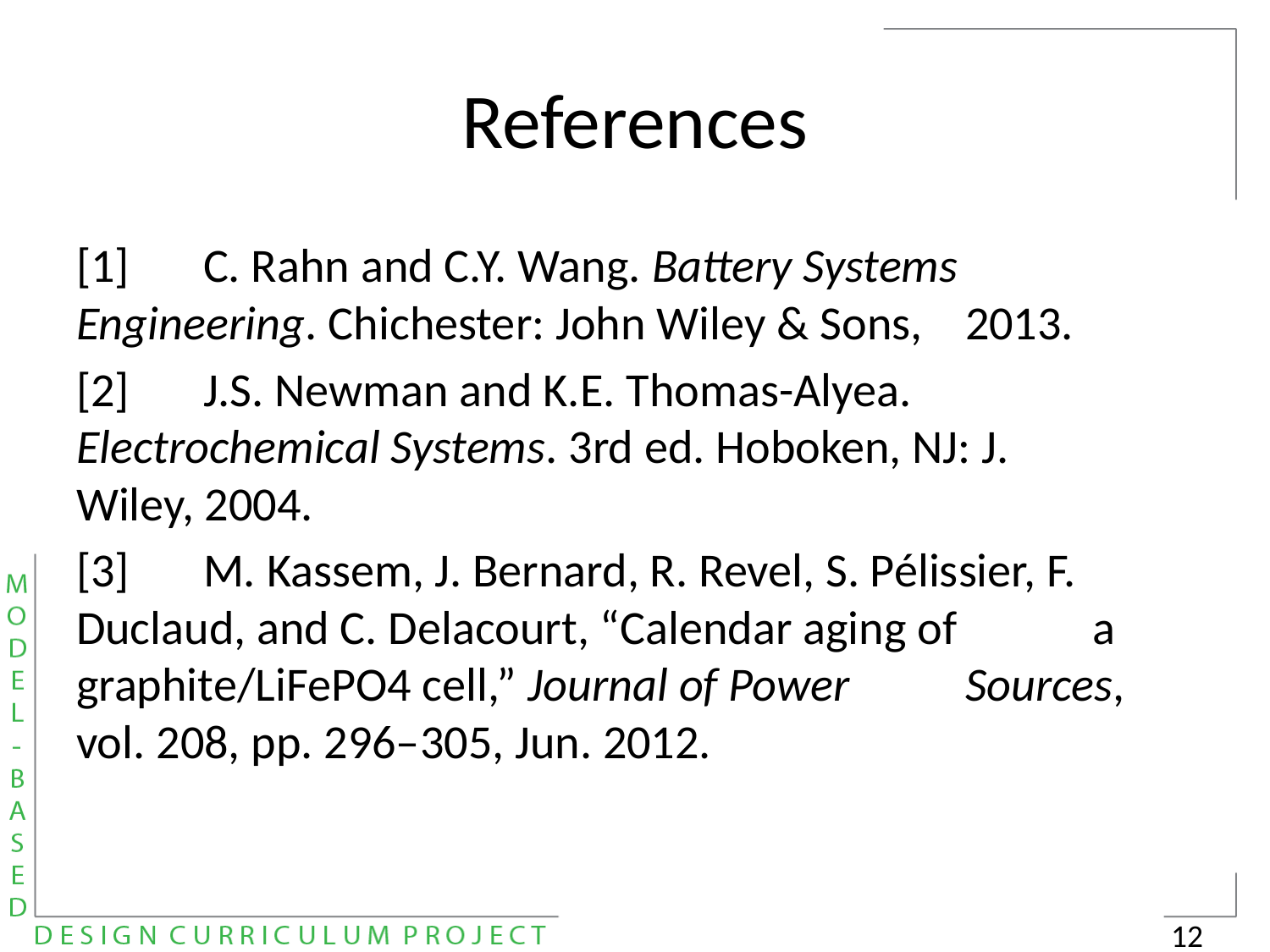

# References
[1] 	C. Rahn and C.Y. Wang. Battery Systems 	Engineering. Chichester: John Wiley & Sons, 	2013.
[2]	J.S. Newman and K.E. Thomas-Alyea. 	Electrochemical Systems. 3rd ed. Hoboken, NJ: J. 	Wiley, 2004.
[3]	M. Kassem, J. Bernard, R. Revel, S. Pélissier, F. 	Duclaud, and C. Delacourt, “Calendar aging of 	a graphite/LiFePO4 cell,” Journal of Power 	Sources, vol. 208, pp. 296–305, Jun. 2012.